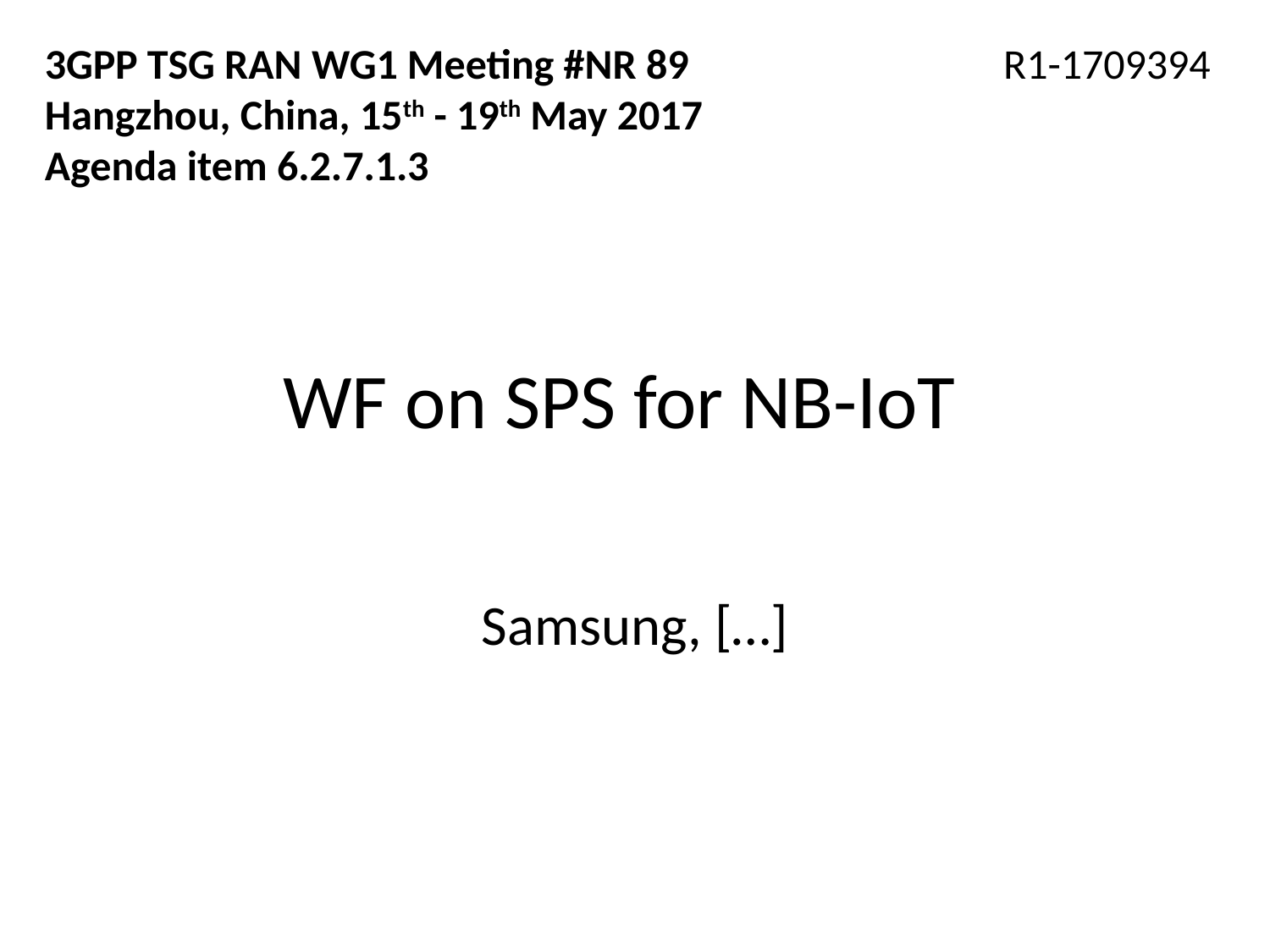

3GPP TSG RAN WG1 Meeting #NR 89                                 R1-1709394
Hangzhou, China, 15th - 19th May 2017
Agenda item 6.2.7.1.3
# WF on SPS for NB-IoT
Samsung, […]